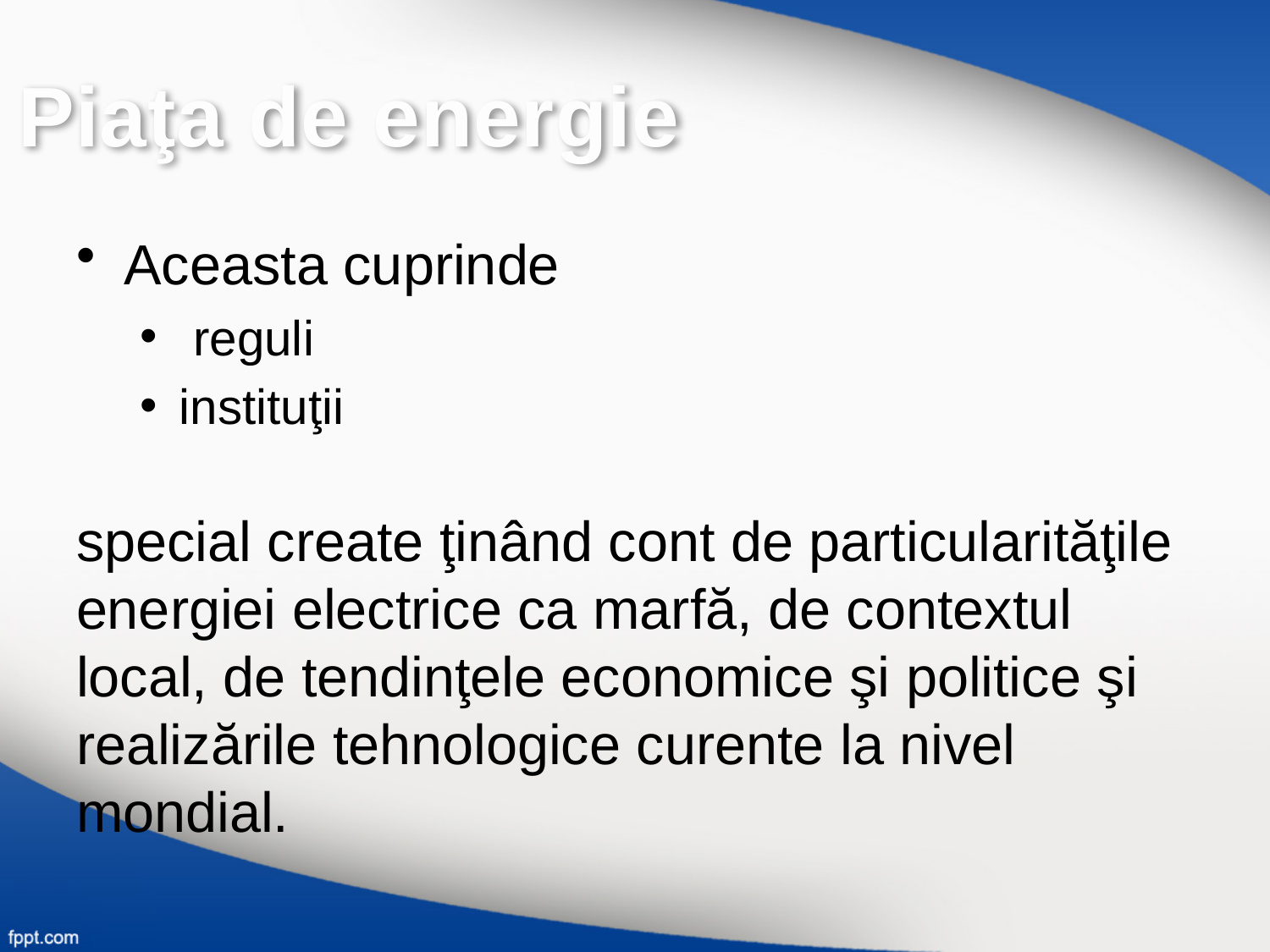

Piaţa de energie
Aceasta cuprinde
 reguli
instituţii

special create ţinând cont de particularităţile energiei electrice ca marfă, de contextul local, de tendinţele economice şi politice şi realizările tehnologice curente la nivel mondial.